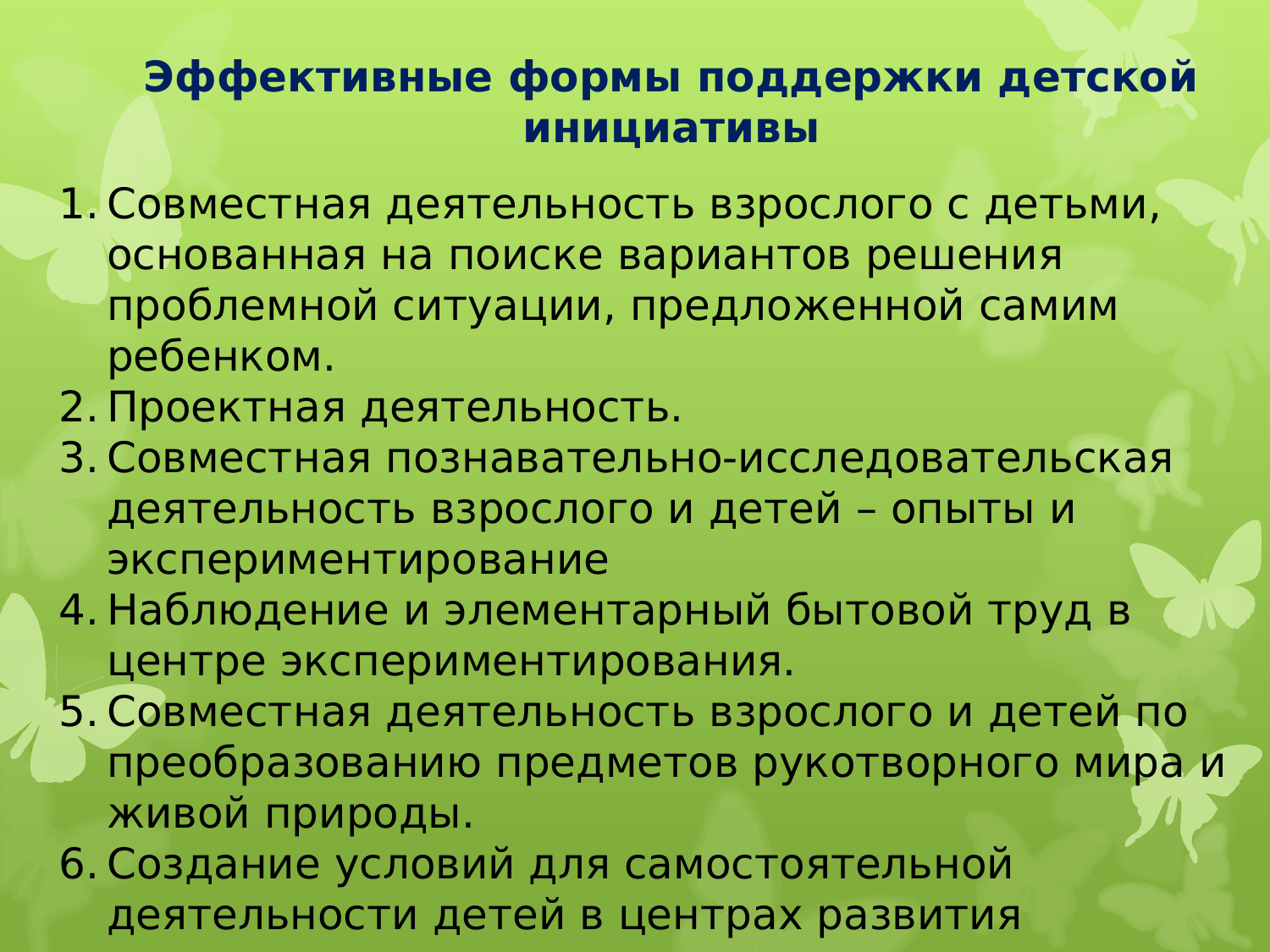

Эффективные формы поддержки детской инициативы
Совместная деятельность взрослого с детьми, основанная на поиске вариантов решения проблемной ситуации, предложенной самим ребенком.
Проектная деятельность.
Совместная познавательно-исследовательская деятельность взрослого и детей – опыты и экспериментирование
Наблюдение и элементарный бытовой труд в центре экспериментирования.
Совместная деятельность взрослого и детей по преобразованию предметов рукотворного мира и живой природы.
Создание условий для самостоятельной деятельности детей в центрах развития